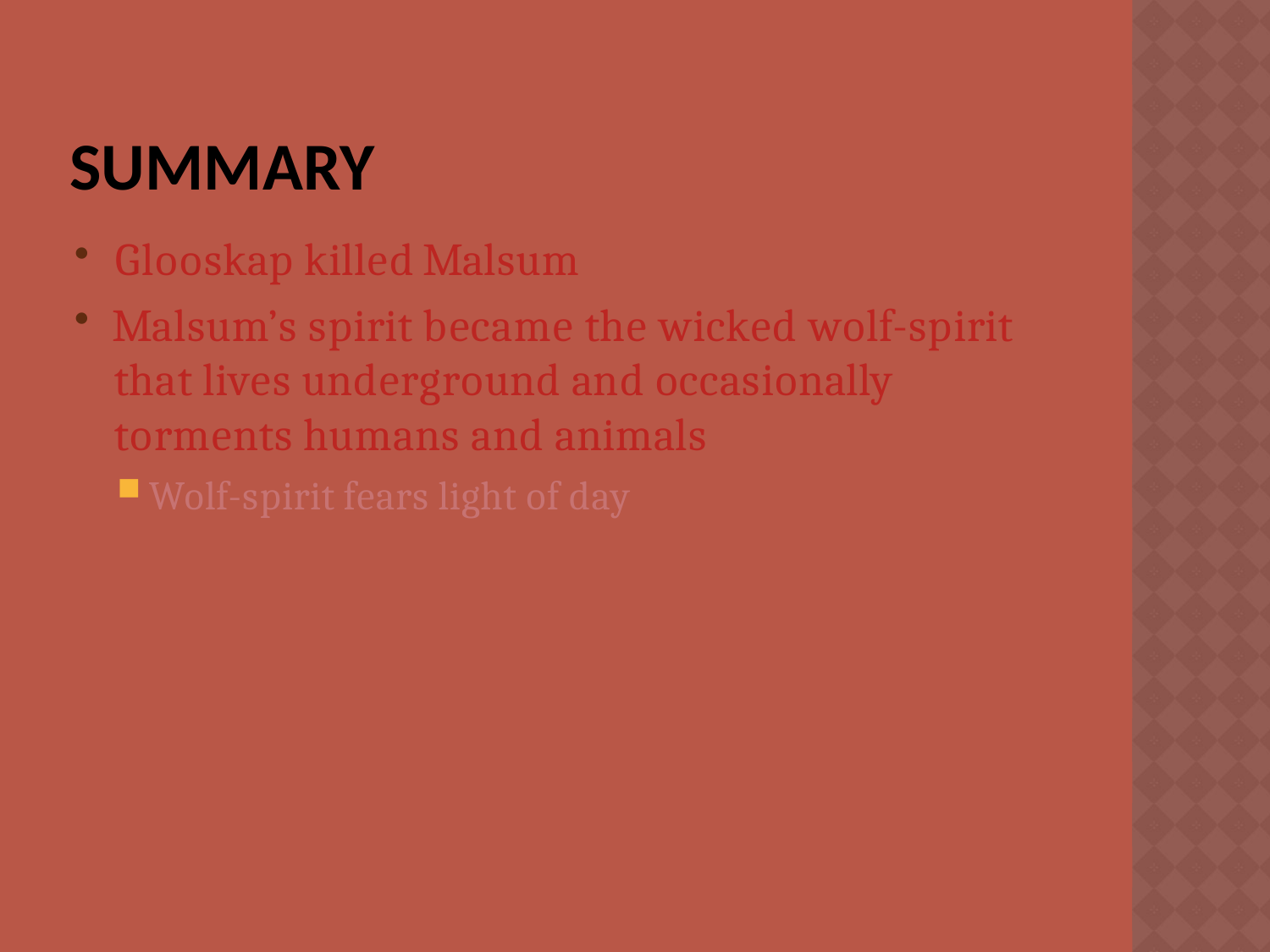

# Summary
Glooskap killed Malsum
Malsum’s spirit became the wicked wolf-spirit that lives underground and occasionally torments humans and animals
Wolf-spirit fears light of day